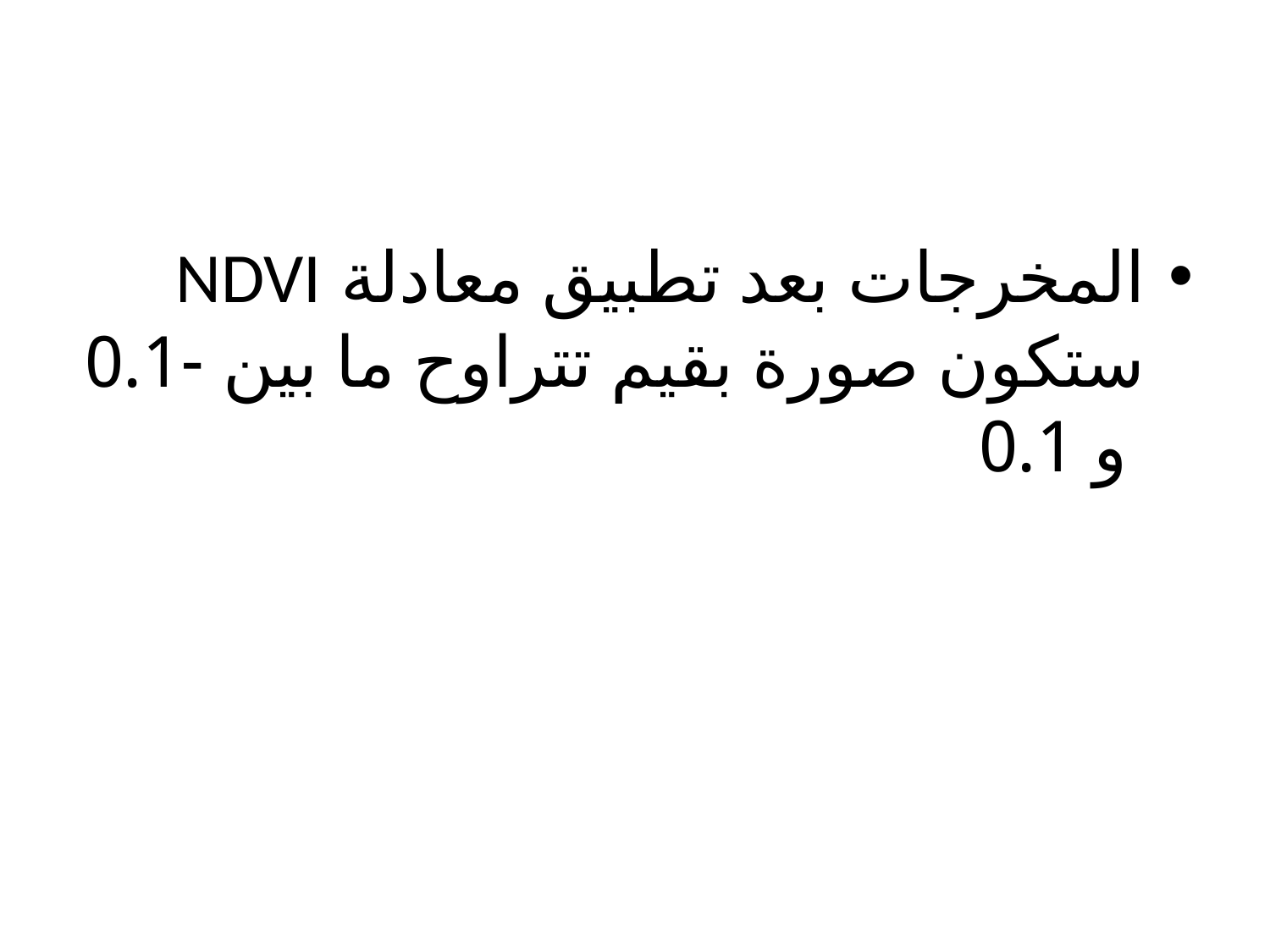

المخرجات بعد تطبيق معادلة NDVI ستكون صورة بقيم تتراوح ما بين -0.1  و 0.1